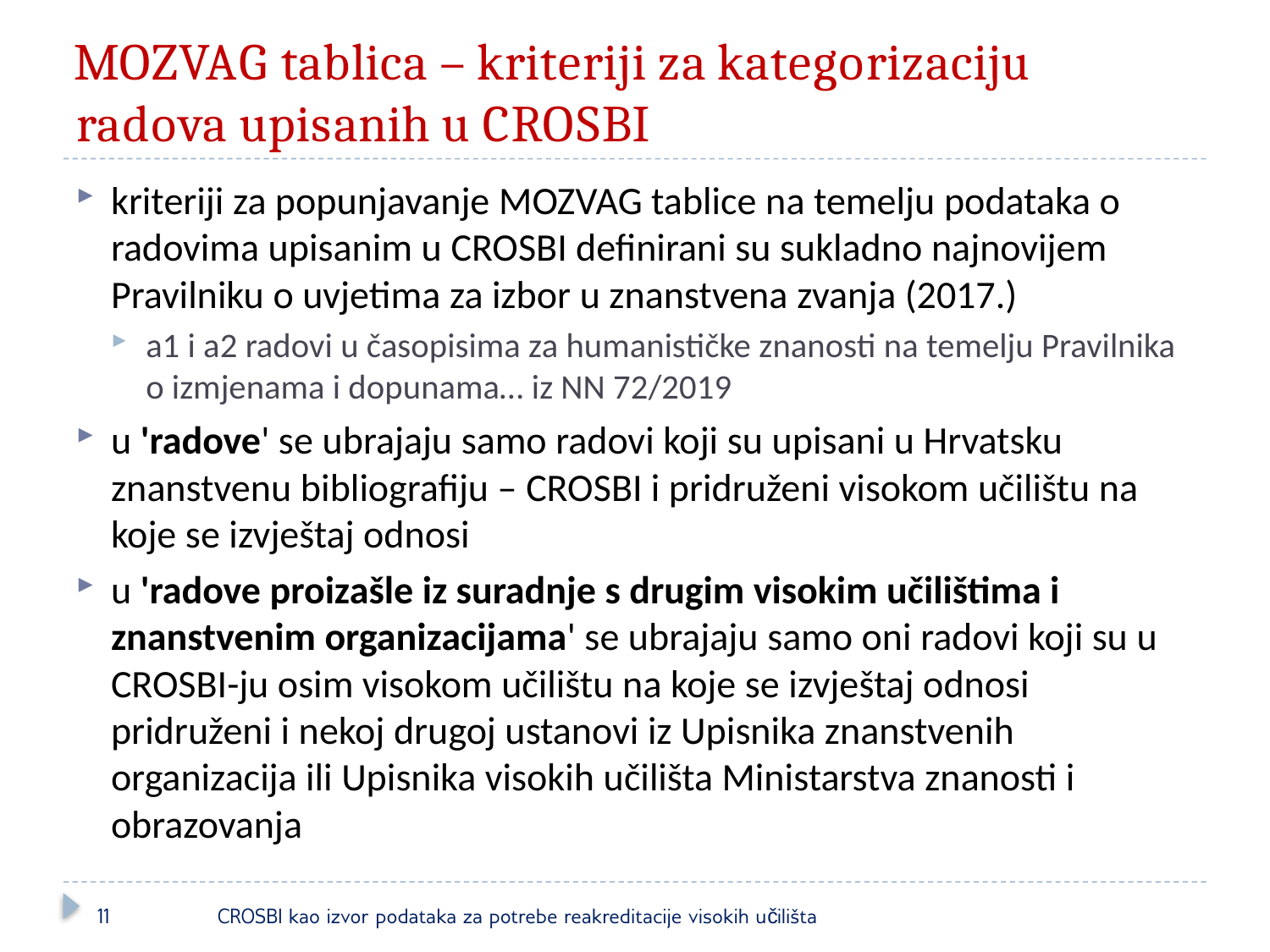

# MOZVAG tablica – kriteriji za kategorizaciju radova upisanih u CROSBI
kriteriji za popunjavanje MOZVAG tablice na temelju podataka o radovima upisanim u CROSBI definirani su sukladno najnovijem Pravilniku o uvjetima za izbor u znanstvena zvanja (2017.)
a1 i a2 radovi u časopisima za humanističke znanosti na temelju Pravilnika o izmjenama i dopunama… iz NN 72/2019
u 'radove' se ubrajaju samo radovi koji su upisani u Hrvatsku znanstvenu bibliografiju – CROSBI i pridruženi visokom učilištu na koje se izvještaj odnosi
u 'radove proizašle iz suradnje s drugim visokim učilištima i znanstvenim organizacijama' se ubrajaju samo oni radovi koji su u CROSBI-ju osim visokom učilištu na koje se izvještaj odnosi pridruženi i nekoj drugoj ustanovi iz Upisnika znanstvenih organizacija ili Upisnika visokih učilišta Ministarstva znanosti i obrazovanja
11
CROSBI kao izvor podataka za potrebe reakreditacije visokih učilišta